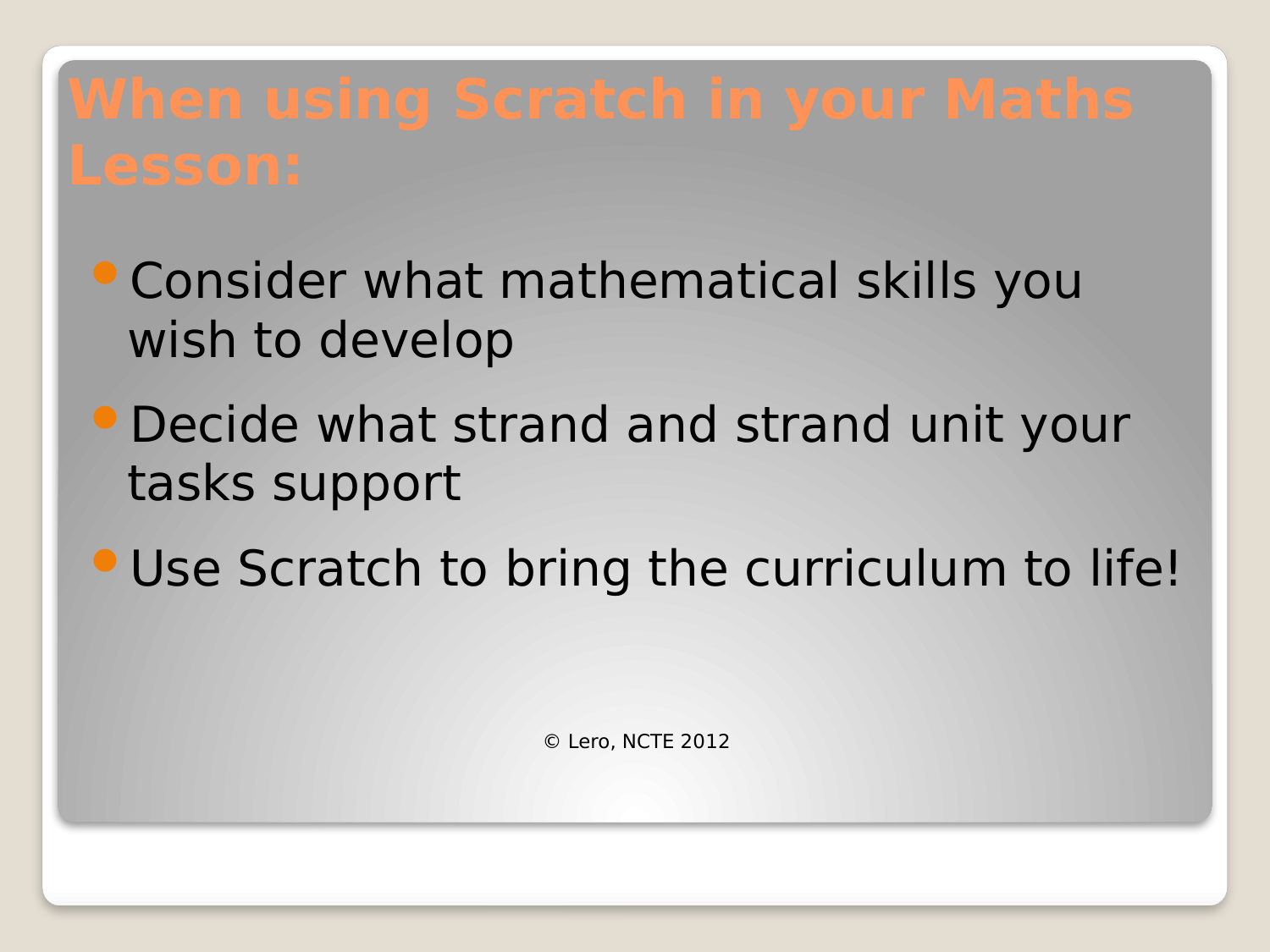

# When using Scratch in your Maths Lesson:
Consider what mathematical skills you wish to develop
Decide what strand and strand unit your tasks support
Use Scratch to bring the curriculum to life!

© Lero, NCTE 2012